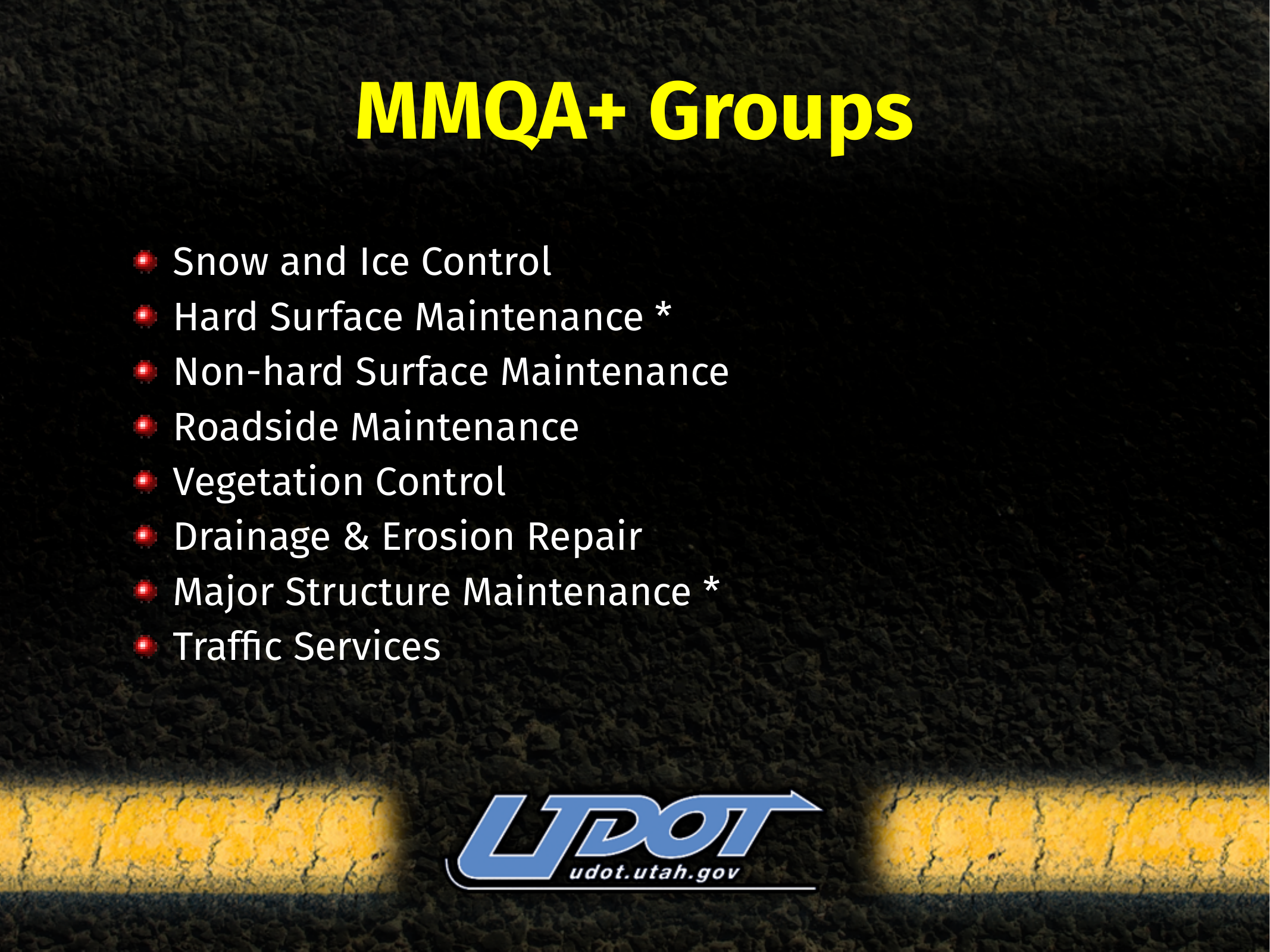

# MMQA+ Groups
 Snow and Ice Control
 Hard Surface Maintenance *
 Non-hard Surface Maintenance
 Roadside Maintenance
 Vegetation Control
 Drainage & Erosion Repair
 Major Structure Maintenance *
 Traffic Services